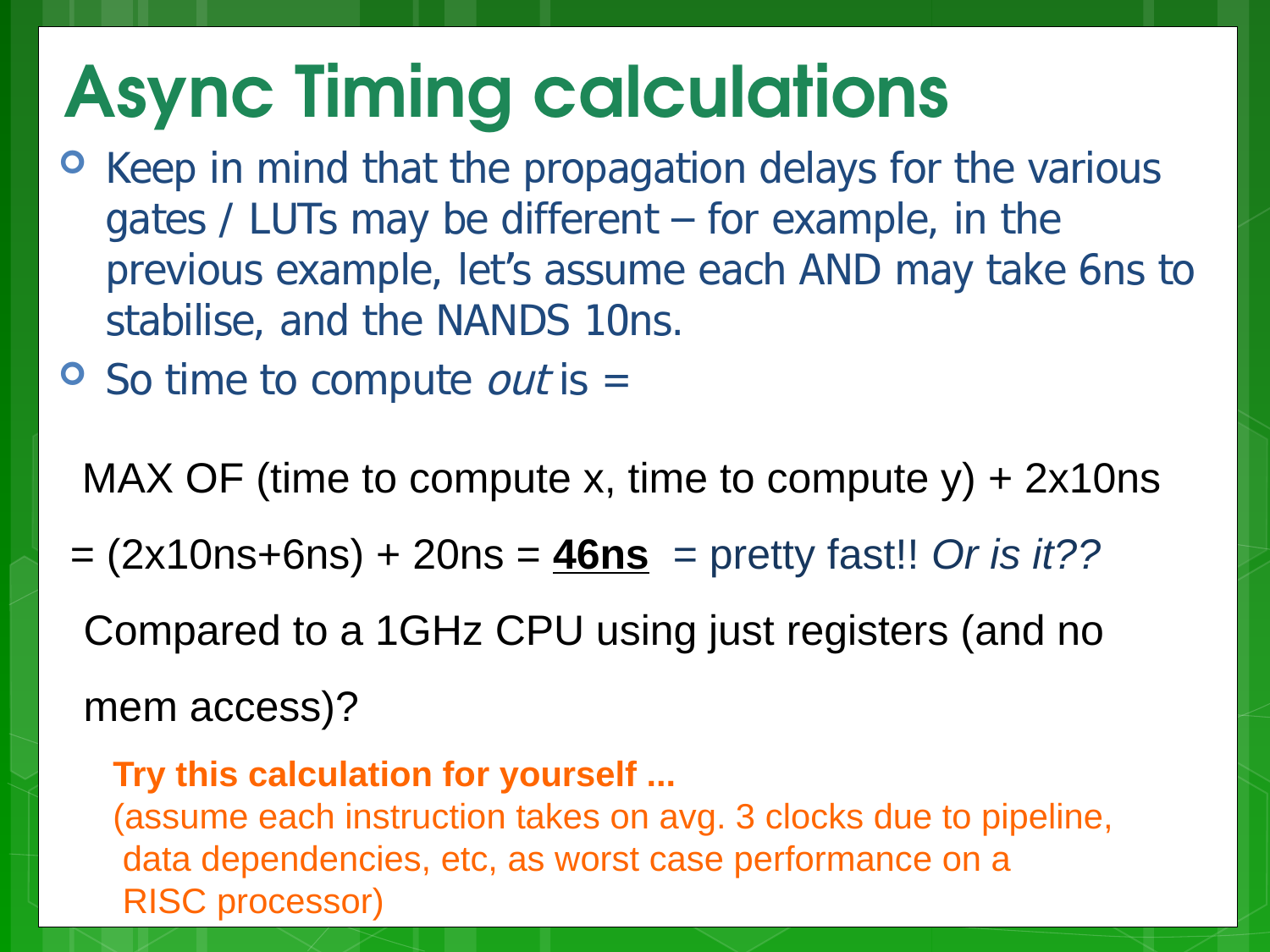

# Async Timing calculations
Keep in mind that the propagation delays for the various gates / LUTs may be different – for example, in the previous example, let’s assume each AND may take 6ns to stabilise, and the NANDS 10ns.
So time to compute out is =
 MAX OF (time to compute x, time to compute y) + 2x10ns = (2x10ns+6ns) + 20ns = 46ns  = pretty fast!! Or is it??
Compared to a 1GHz CPU using just registers (and no mem access)?
   Try this calculation for yourself ...
   (assume each instruction takes on avg. 3 clocks due to pipeline,
    data dependencies, etc, as worst case performance on a
    RISC processor)